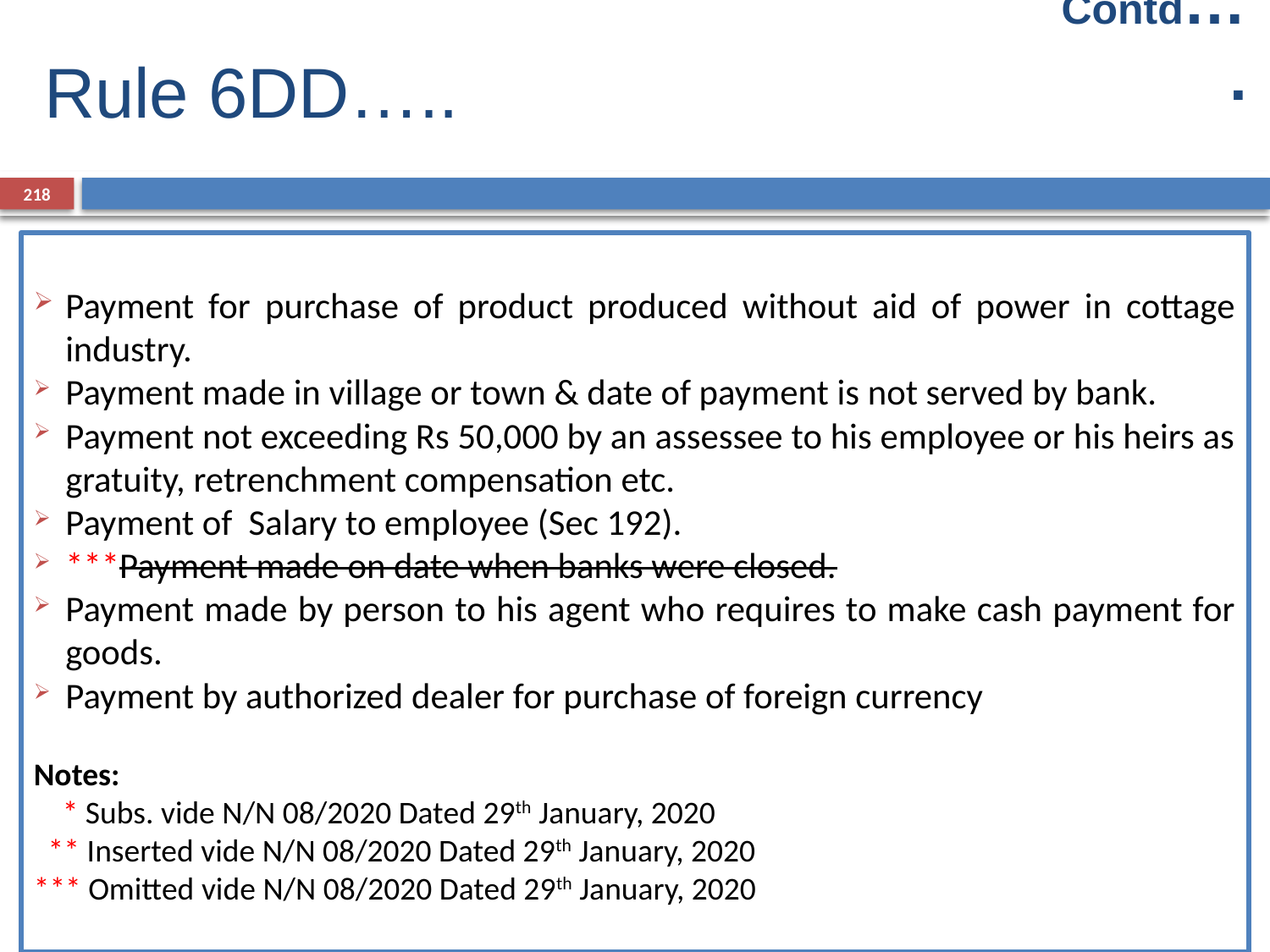

Contd….
# Rule 6DD…..
218

Payment for purchase of product produced without aid of power in cottage industry.
Payment made in village or town & date of payment is not served by bank.
Payment not exceeding Rs 50,000 by an assessee to his employee or his heirs as gratuity, retrenchment compensation etc.
Payment of  Salary to employee (Sec 192).
***Payment made on date when banks were closed.
Payment made by person to his agent who requires to make cash payment for goods.
Payment by authorized dealer for purchase of foreign currency

Notes:
    * Subs. vide N/N 08/2020 Dated 29th January, 2020
  ** Inserted vide N/N 08/2020 Dated 29th January, 2020
*** Omitted vide N/N 08/2020 Dated 29th January, 2020